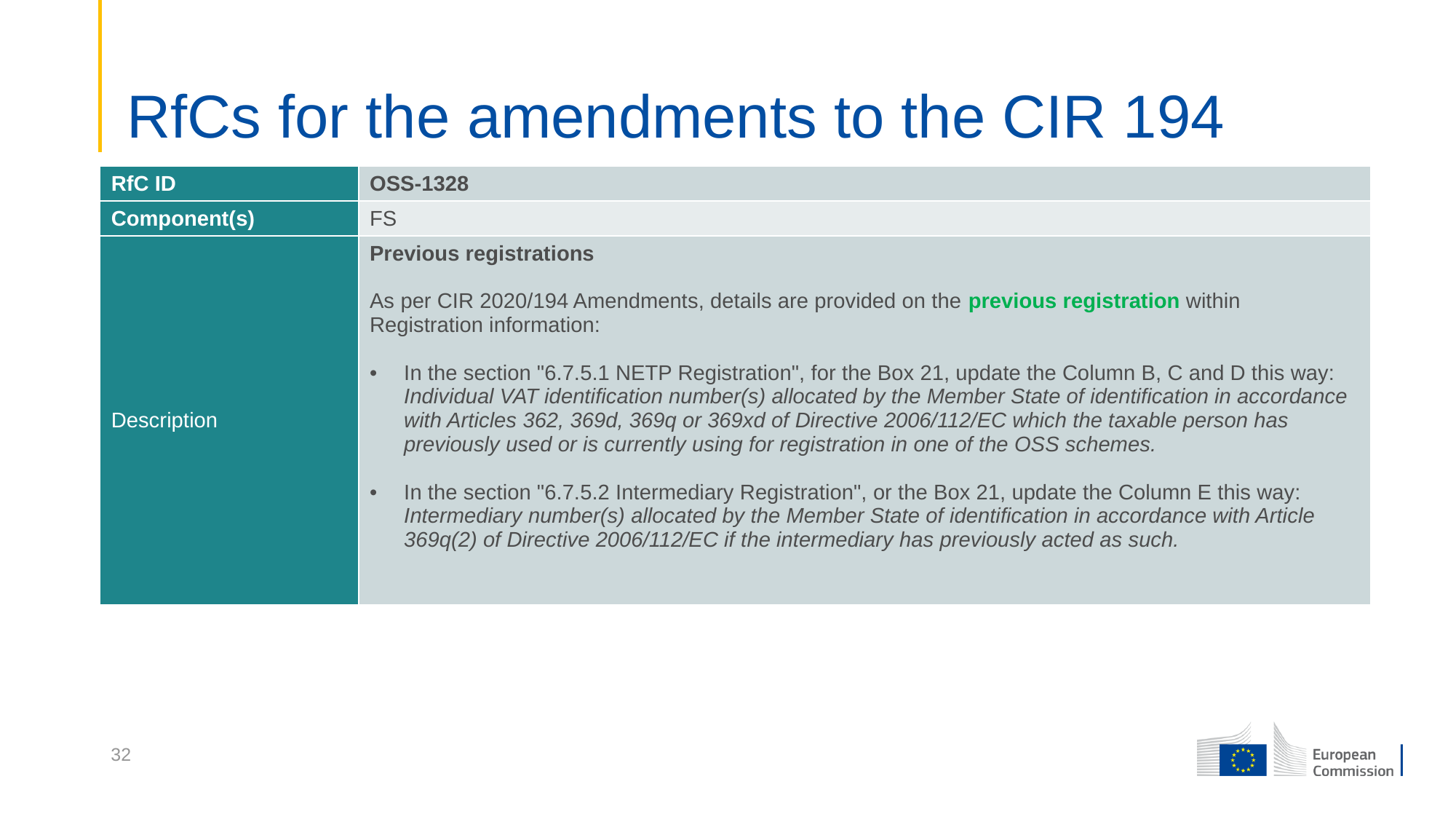

# RfCs for the amendments to the CIR 194
| RfC ID | OSS-1328 |
| --- | --- |
| Component(s) | FS |
| Description | Previous registrations As per CIR 2020/194 Amendments, details are provided on the previous registration within Registration information: In the section "6.7.5.1 NETP Registration", for the Box 21, update the Column B, C and D this way: Individual VAT identification number(s) allocated by the Member State of identification in accordance with Articles 362, 369d, 369q or 369xd of Directive 2006/112/EC which the taxable person has previously used or is currently using for registration in one of the OSS schemes. In the section "6.7.5.2 Intermediary Registration", or the Box 21, update the Column E this way: Intermediary number(s) allocated by the Member State of identification in accordance with Article 369q(2) of Directive 2006/112/EC if the intermediary has previously acted as such. |
32